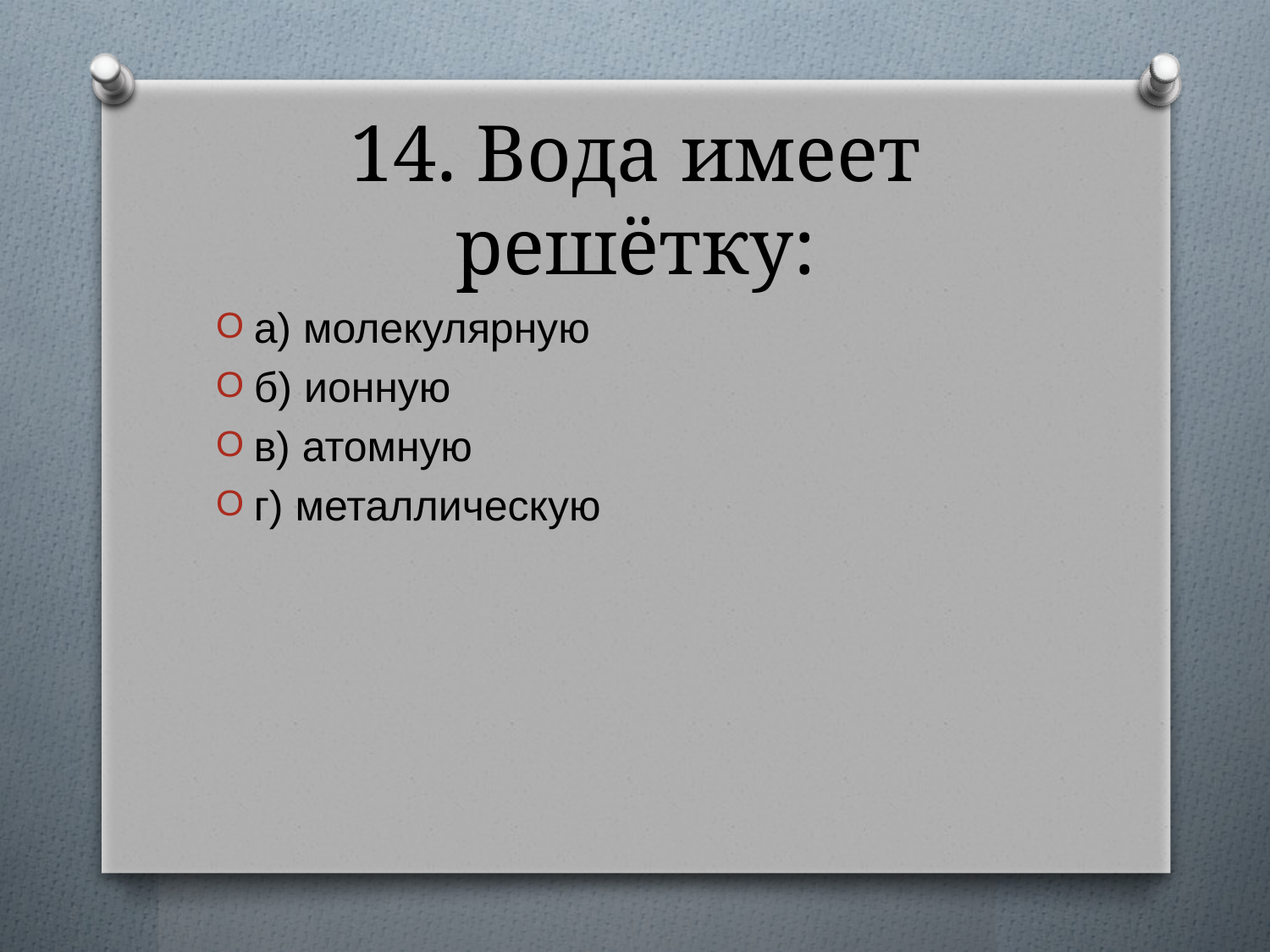

# 14. Вода имеет решётку:
а) молекулярную
б) ионную
в) атомную
г) металлическую